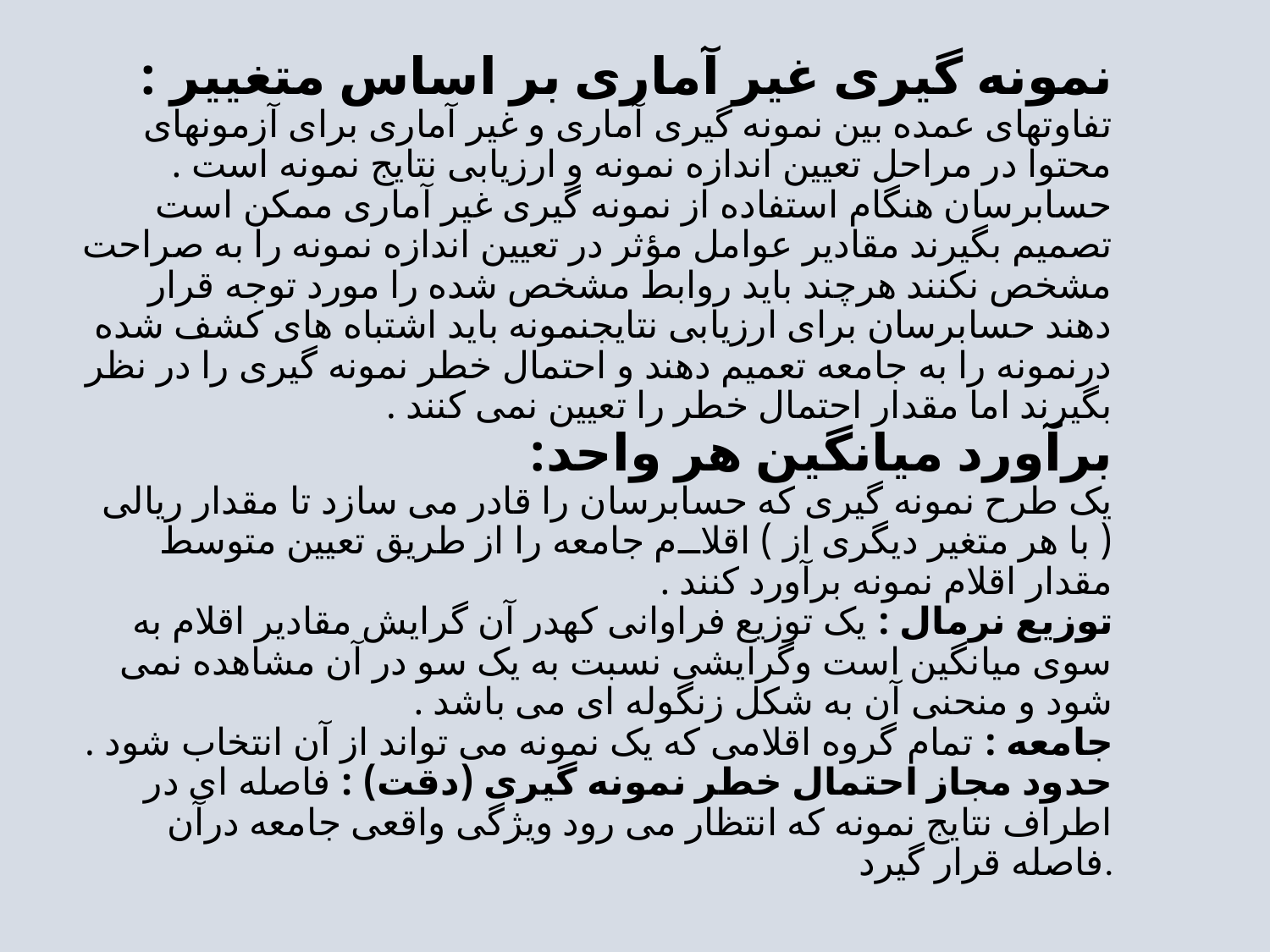

# نمونه گیری غیر آماری بر اساس متغییر : تفاوتهای عمده بین نمونه گیری آماری و غیر آماری برای آزمونهای محتوا در مراحل تعیین اندازه نمونه و ارزیابی نتایج نمونه است . حسابرسان هنگام استفاده از نمونه گیری غیر آماری ممکن است تصمیم بگیرند مقادیر عوامل مؤثر در تعیین اندازه نمونه را به صراحت مشخص نکنند هرچند باید روابط مشخص شده را مورد توجه قرار دهند حسابرسان برای ارزیابی نتایجنمونه باید اشتباه های کشف شده درنمونه را به جامعه تعمیم دهند و احتمال خطر نمونه گیری را در نظر بگیرند اما مقدار احتمال خطر را تعیین نمی کنند . برآورد میانگین هر واحد: یک طرح نمونه گیری که حسابرسان را قادر می سازد تا مقدار ریالی ( با هر متغیر دیگری از ) اقلام جامعه را از طریق تعیین متوسط مقدار اقلام نمونه برآورد کنند . توزیع نرمال : یک توزیع فراوانی کهدر آن گرایش مقادیر اقلام به سوی میانگین است وگرایشی نسبت به یک سو در آن مشاهده نمی شود و منحنی آن به شکل زنگوله ای می باشد . جامعه : تمام گروه اقلامی که یک نمونه می تواند از آن انتخاب شود . حدود مجاز احتمال خطر نمونه گیری (دقت) : فاصله ای در اطراف نتایج نمونه که انتظار می رود ویژگی واقعی جامعه درآن فاصله قرار گیرد.